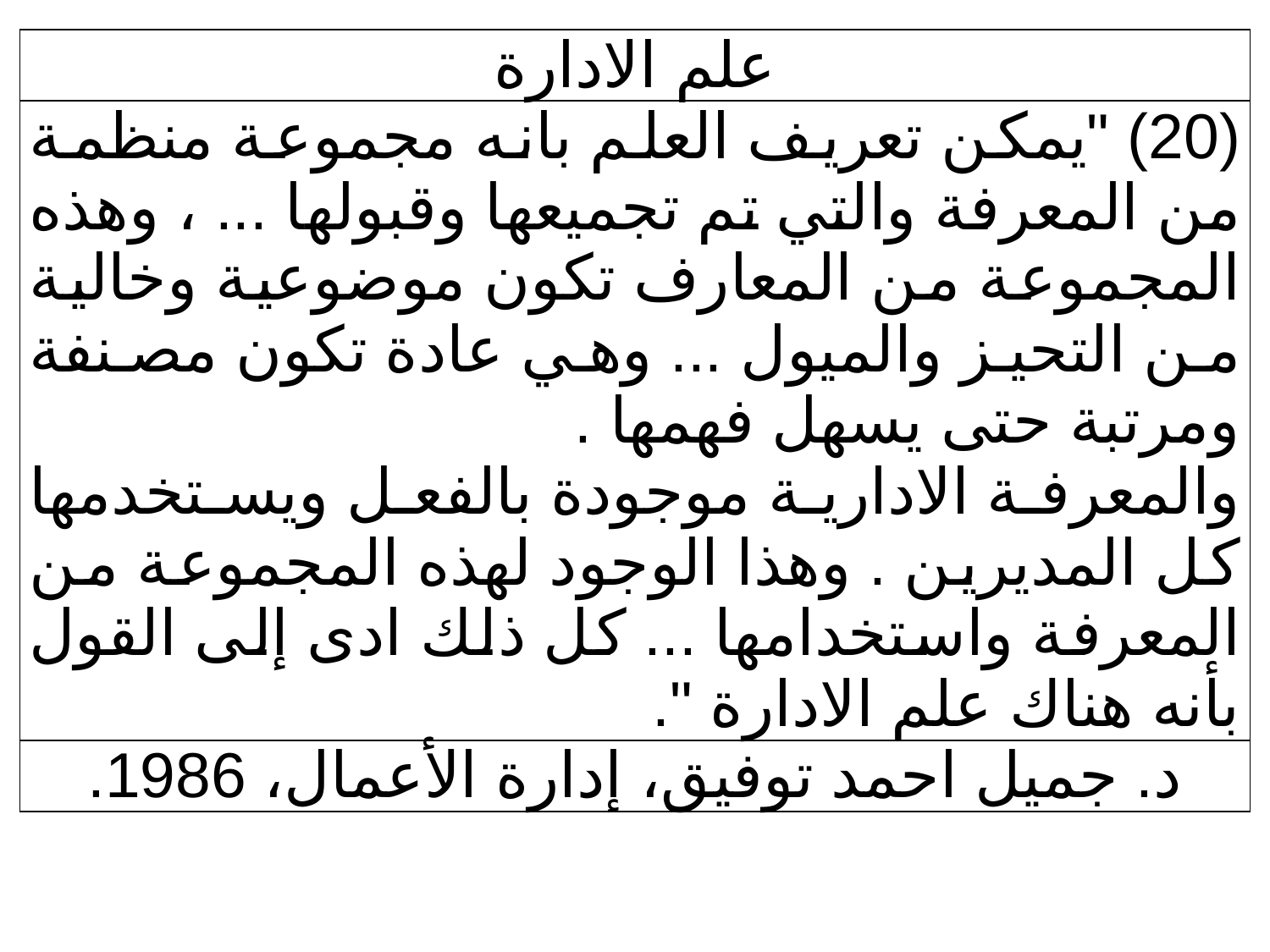

| علم الادارة |
| --- |
| (20) "يمكن تعريف العلم بانه مجموعة منظمة من المعرفة والتي تم تجميعها وقبولها ... ، وهذه المجموعة من المعارف تكون موضوعية وخالية من التحيز والميول ... وهي عادة تكون مصنفة ومرتبة حتى يسهل فهمها . والمعرفة الادارية موجودة بالفعل ويستخدمها كل المديرين . وهذا الوجود لهذه المجموعة من المعرفة واستخدامها ... كل ذلك ادى إلى القول بأنه هناك علم الادارة ". |
| د. جميل احمد توفيق، إدارة الأعمال، 1986. |